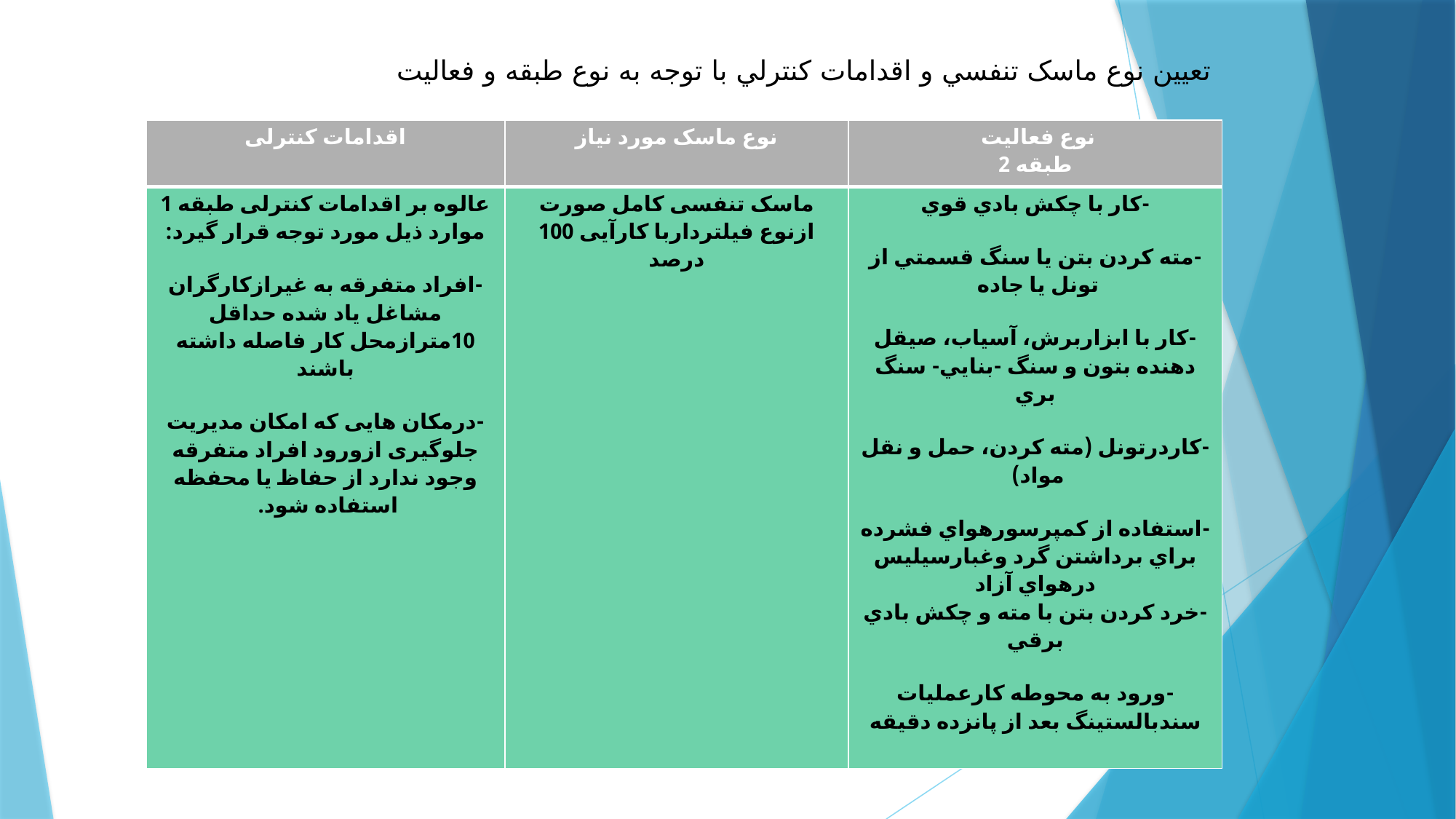

تعيين نوع ماسک تنفسي و اقدامات كنترلي با توجه به نوع طبقه و فعاليت
| اقدامات كنترلی | نوع ماسک مورد نیاز | نوع فعالیت طبقه 2 |
| --- | --- | --- |
| عالوه بر اقدامات کنترلی طبقه 1 موارد ذيل مورد توجه قرار گیرد: -افراد متفرقه به غیرازکارگران مشاغل ياد شده حداقل 10مترازمحل کار فاصله داشته باشند -درمكان هايی که امكان مديريت جلوگیری ازورود افراد متفرقه وجود ندارد از حفاظ يا محفظه استفاده شود. | ماسک تنفسی کامل صورت ازنوع فیلترداربا کارآيی 100 درصد | -كار با چكش بادي قوي -مته كردن بتن يا سنگ قسمتي از تونل يا جاده -كار با ابزاربرش، آسياب، صيقل دهنده بتون و سنگ -بنايي- سنگ بري -كاردرتونل (مته كردن، حمل و نقل مواد) -استفاده از كمپرسورهواي فشرده براي برداشتن گرد وغبارسيليس درهواي آزاد -خرد كردن بتن با مته و چكش بادي برقي -ورود به محوطه كارعمليات سندبالستينگ بعد از پانزده دقيقه |